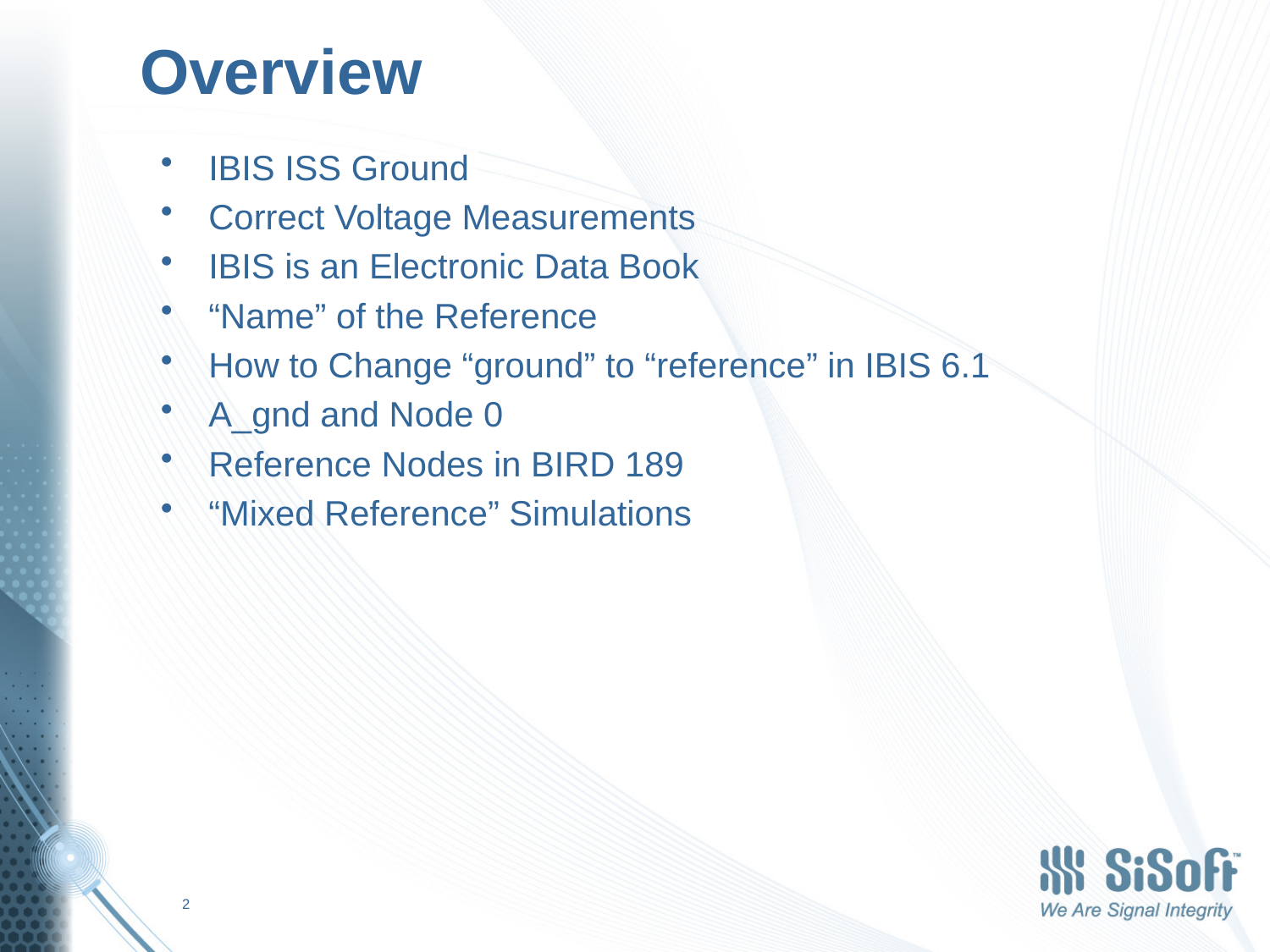

# Overview
IBIS ISS Ground
Correct Voltage Measurements
IBIS is an Electronic Data Book
“Name” of the Reference
How to Change “ground” to “reference” in IBIS 6.1
A_gnd and Node 0
Reference Nodes in BIRD 189
“Mixed Reference” Simulations

2